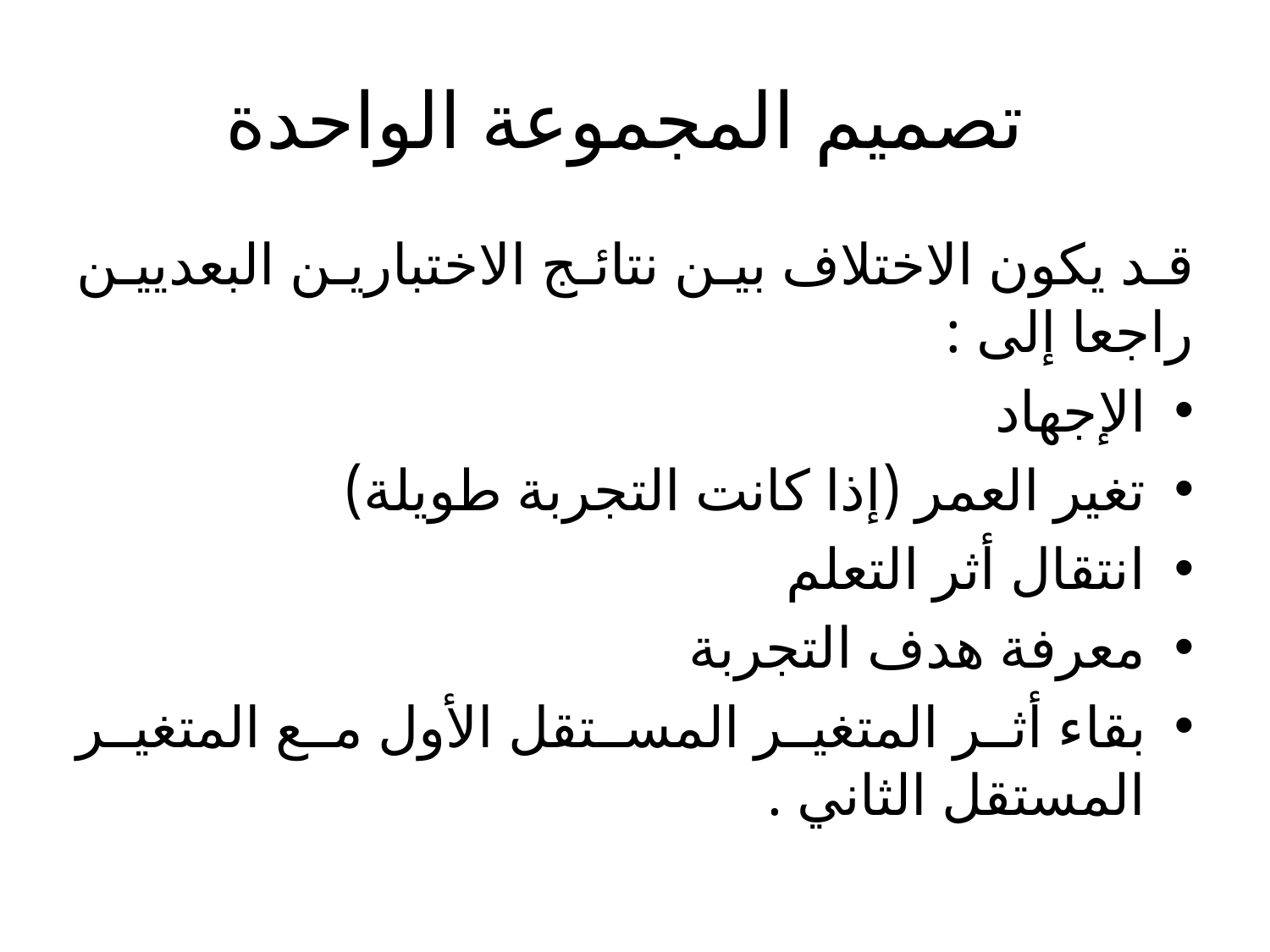

# تصميم المجموعة الواحدة
قد يكون الاختلاف بين نتائج الاختبارين البعديين راجعا إلى :
الإجهاد
تغير العمر (إذا كانت التجربة طويلة)
انتقال أثر التعلم
معرفة هدف التجربة
بقاء أثر المتغير المستقل الأول مع المتغير المستقل الثاني .